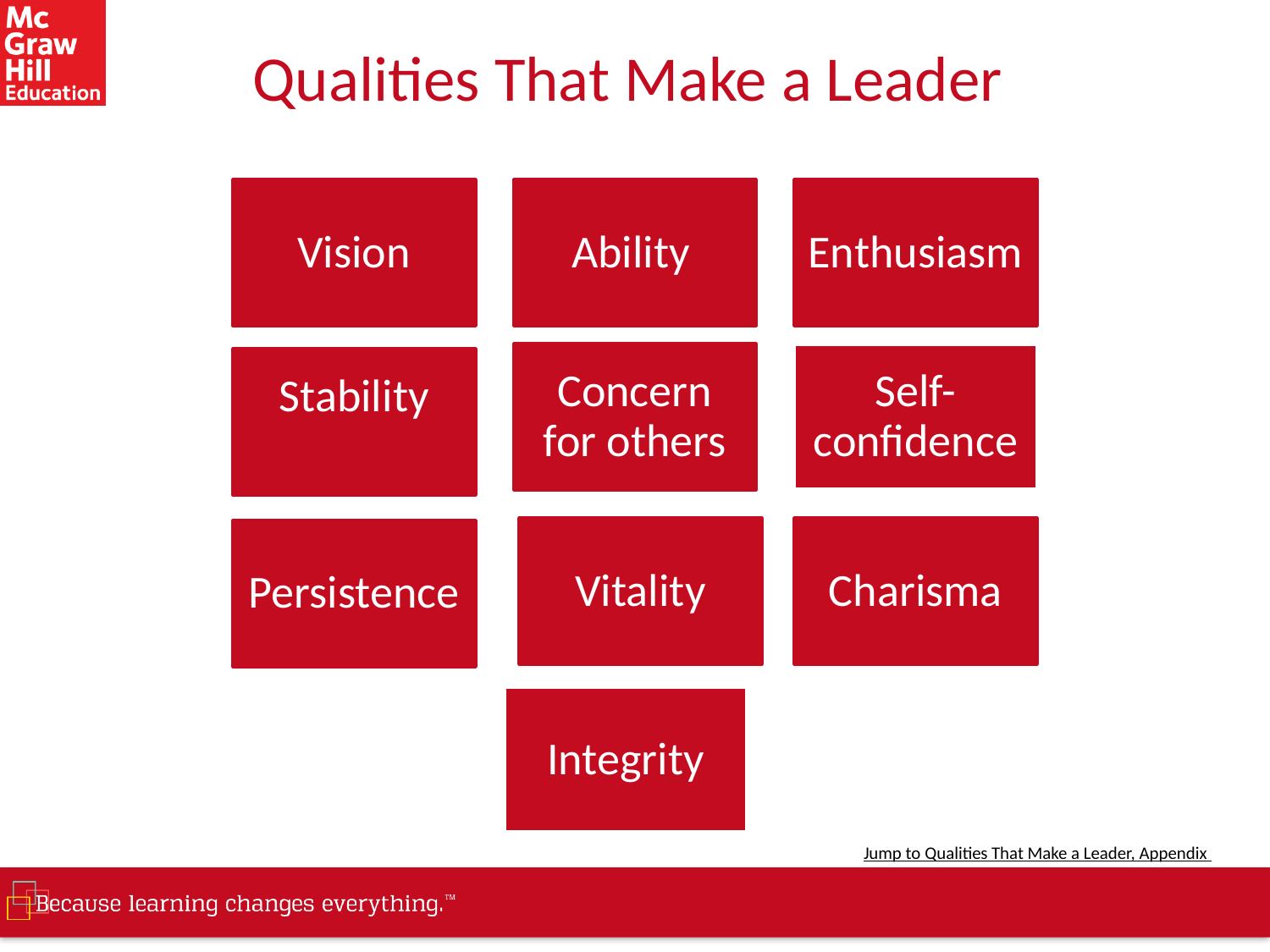

# Qualities That Make a Leader
Vision
Ability
Concern for others
Persistence
Enthusiasm
Self-confidence
Stability
Vitality
Charisma
Integrity
Jump to Qualities That Make a Leader, Appendix